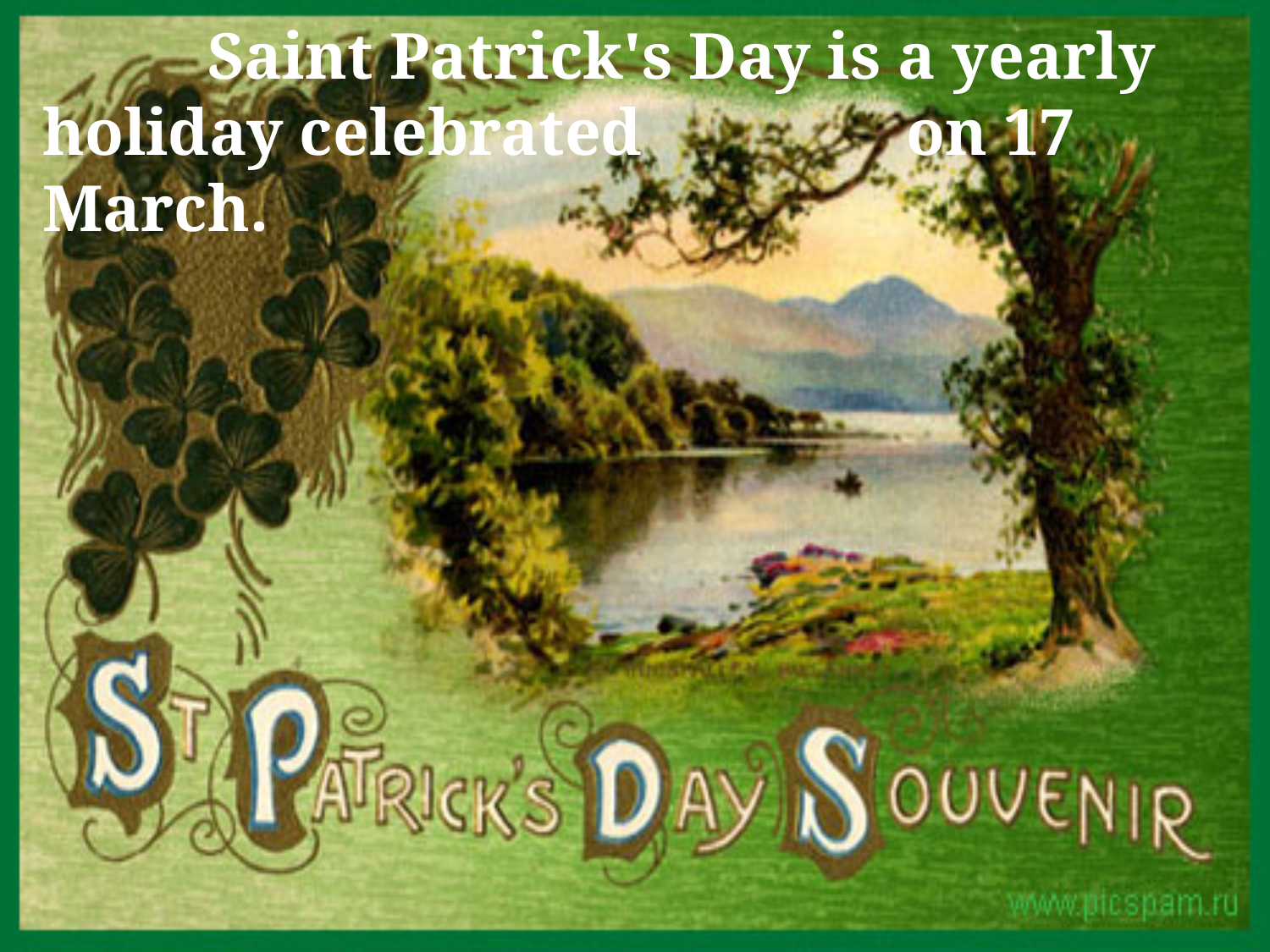

Saint Patrick's Day is a yearly holiday celebrated                on 17 March.